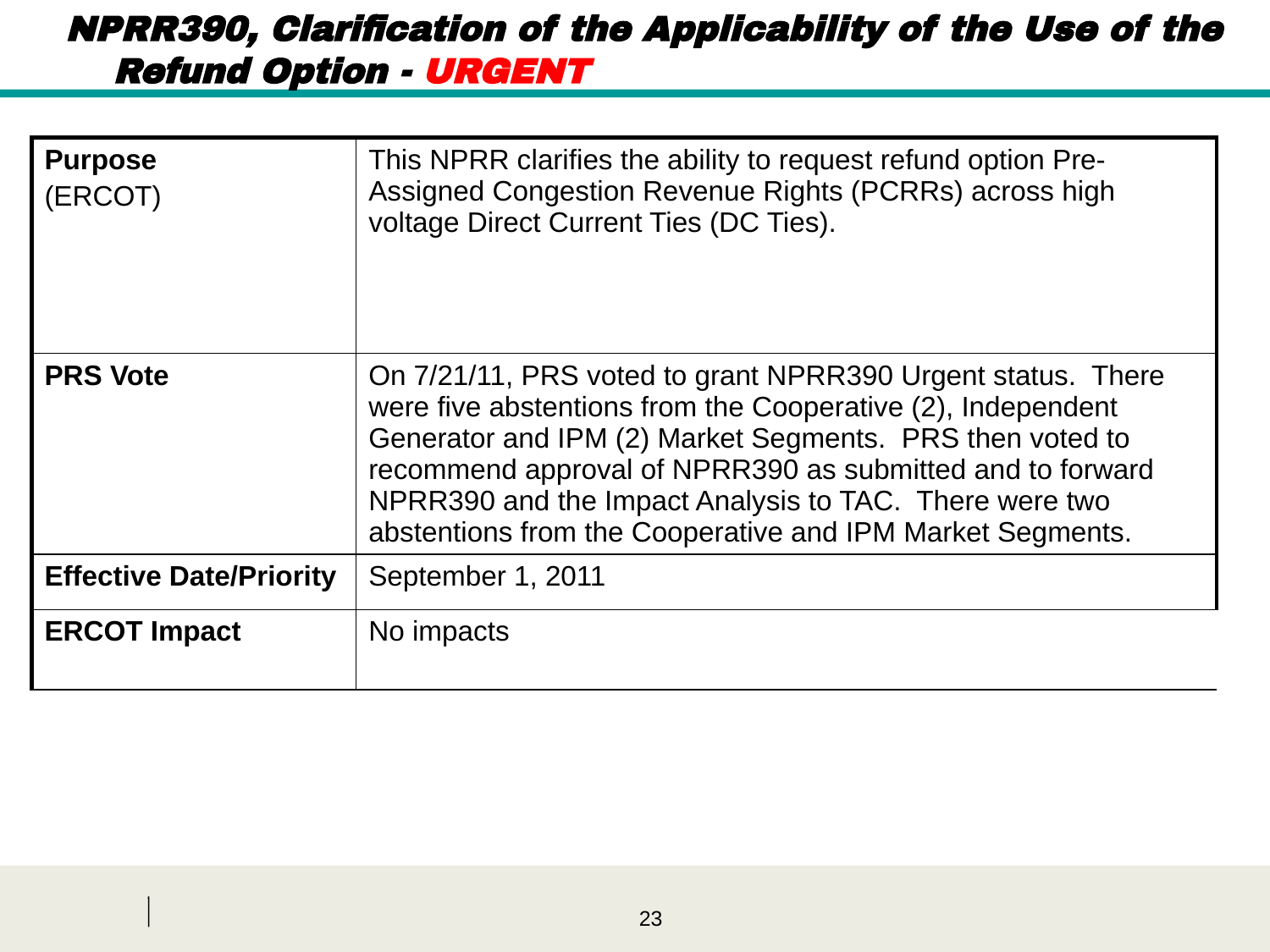

NPRR390, Clarification of the Applicability of the Use of the Refund Option - URGENT
| Purpose (ERCOT) | This NPRR clarifies the ability to request refund option Pre-Assigned Congestion Revenue Rights (PCRRs) across high voltage Direct Current Ties (DC Ties). |
| --- | --- |
| PRS Vote | On 7/21/11, PRS voted to grant NPRR390 Urgent status. There were five abstentions from the Cooperative (2), Independent Generator and IPM (2) Market Segments. PRS then voted to recommend approval of NPRR390 as submitted and to forward NPRR390 and the Impact Analysis to TAC. There were two abstentions from the Cooperative and IPM Market Segments. |
| Effective Date/Priority | September 1, 2011 |
| ERCOT Impact | No impacts |